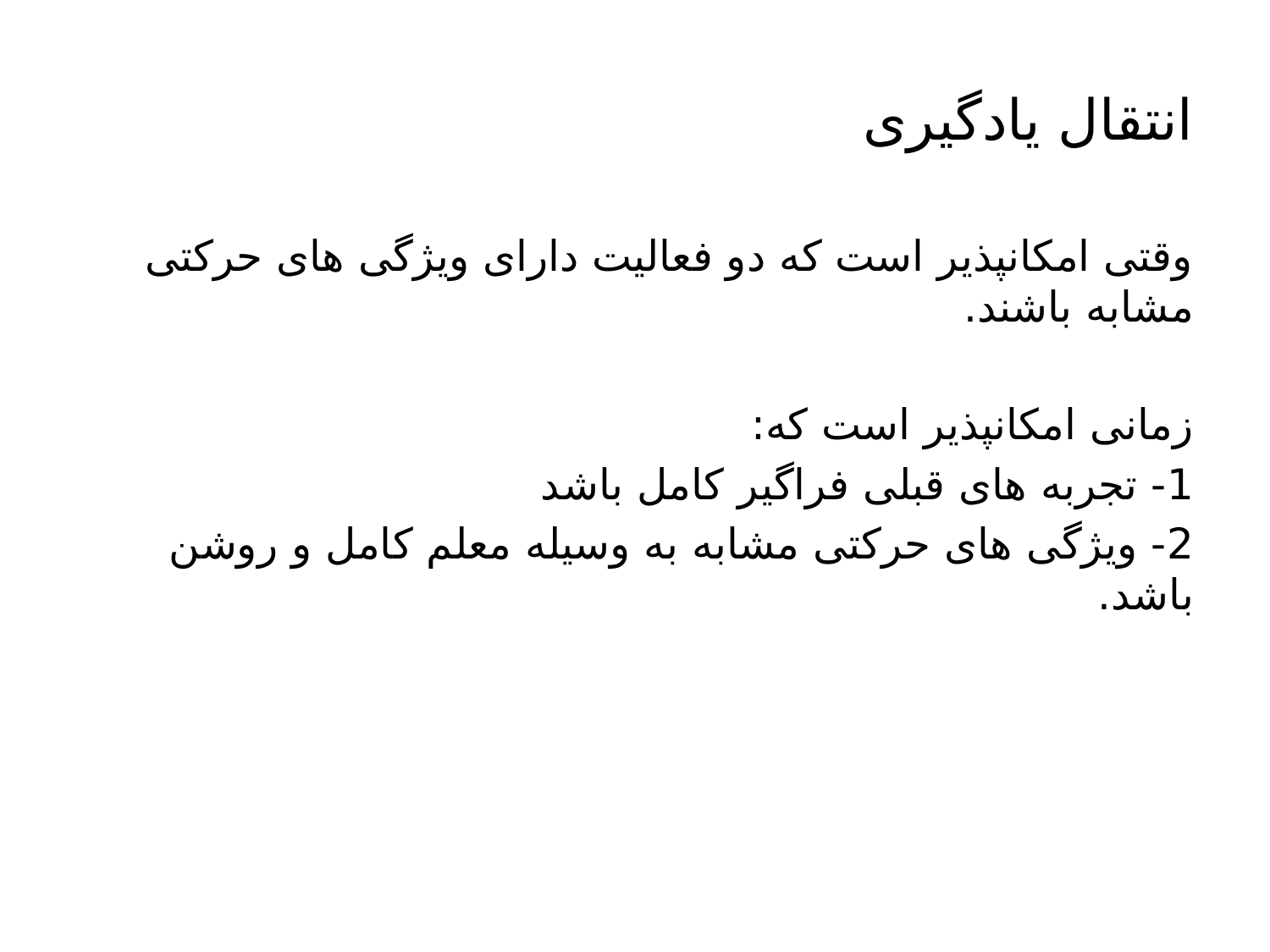

# انتقال یادگیری
وقتی امکانپذیر است که دو فعالیت دارای ویژگی های حرکتی مشابه باشند.

زمانی امکانپذیر است که:
1- تجربه های قبلی فراگیر کامل باشد
2- ویژگی های حرکتی مشابه به وسیله معلم کامل و روشن باشد.